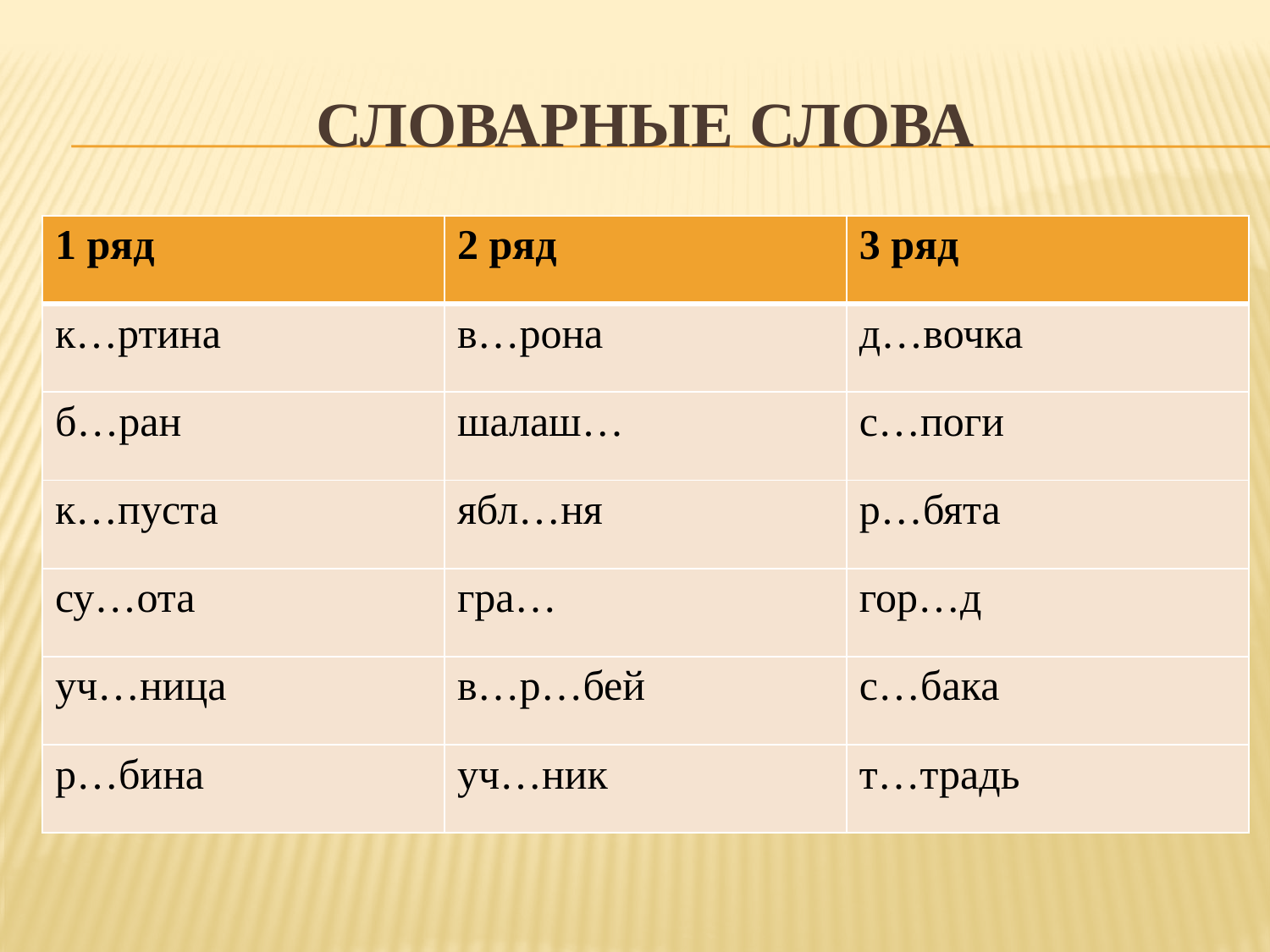

# Словарные слова
| 1 ряд | 2 ряд | 3 ряд |
| --- | --- | --- |
| к…ртина | в…рона | д…вочка |
| б…ран | шалаш… | с…поги |
| к…пуста | ябл…ня | р…бята |
| су…ота | гра… | гор…д |
| уч…ница | в…р…бей | с…бака |
| р…бина | уч…ник | т…традь |